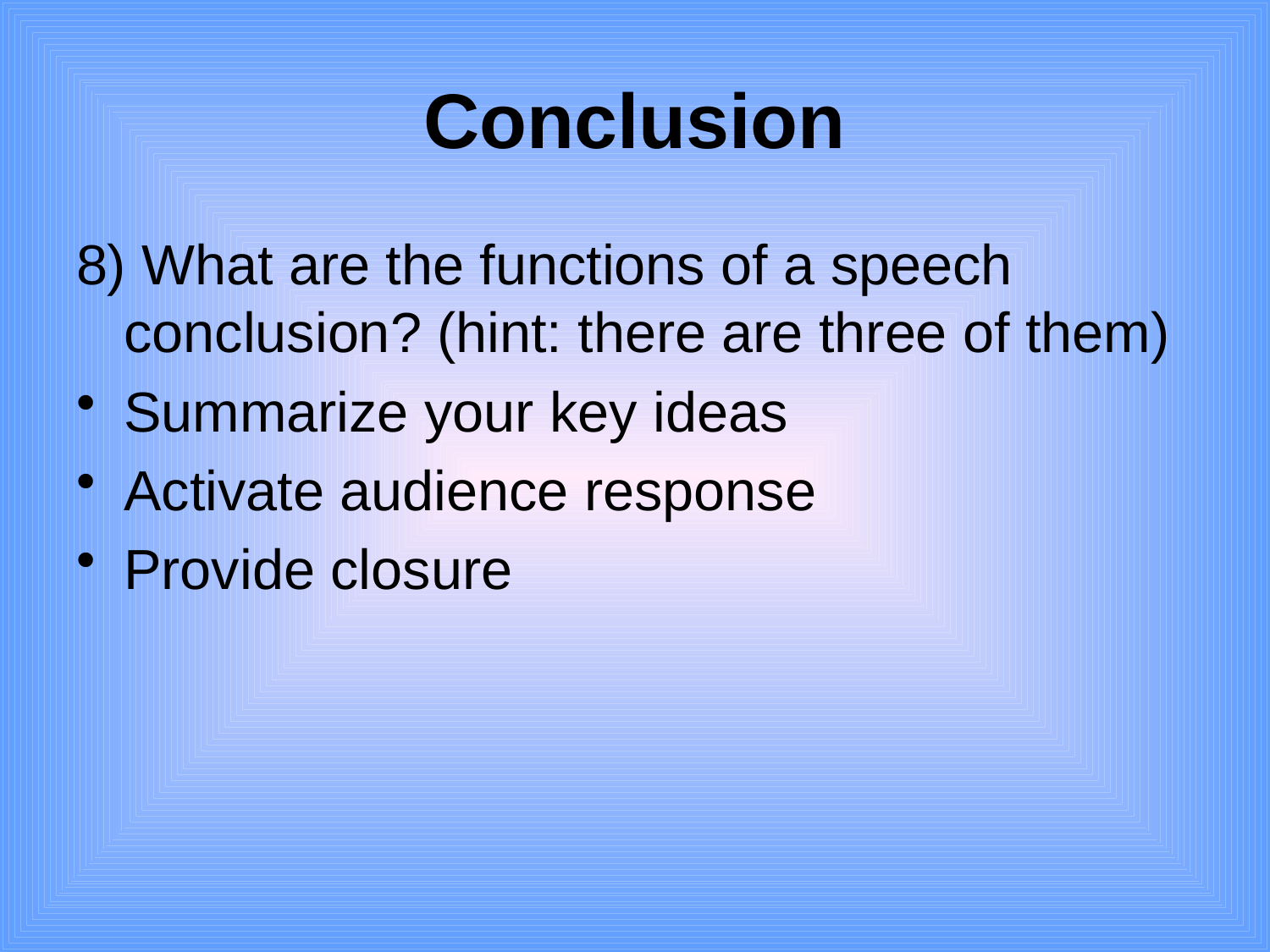

# Conclusion
8) What are the functions of a speech conclusion? (hint: there are three of them)
Summarize your key ideas
Activate audience response
Provide closure